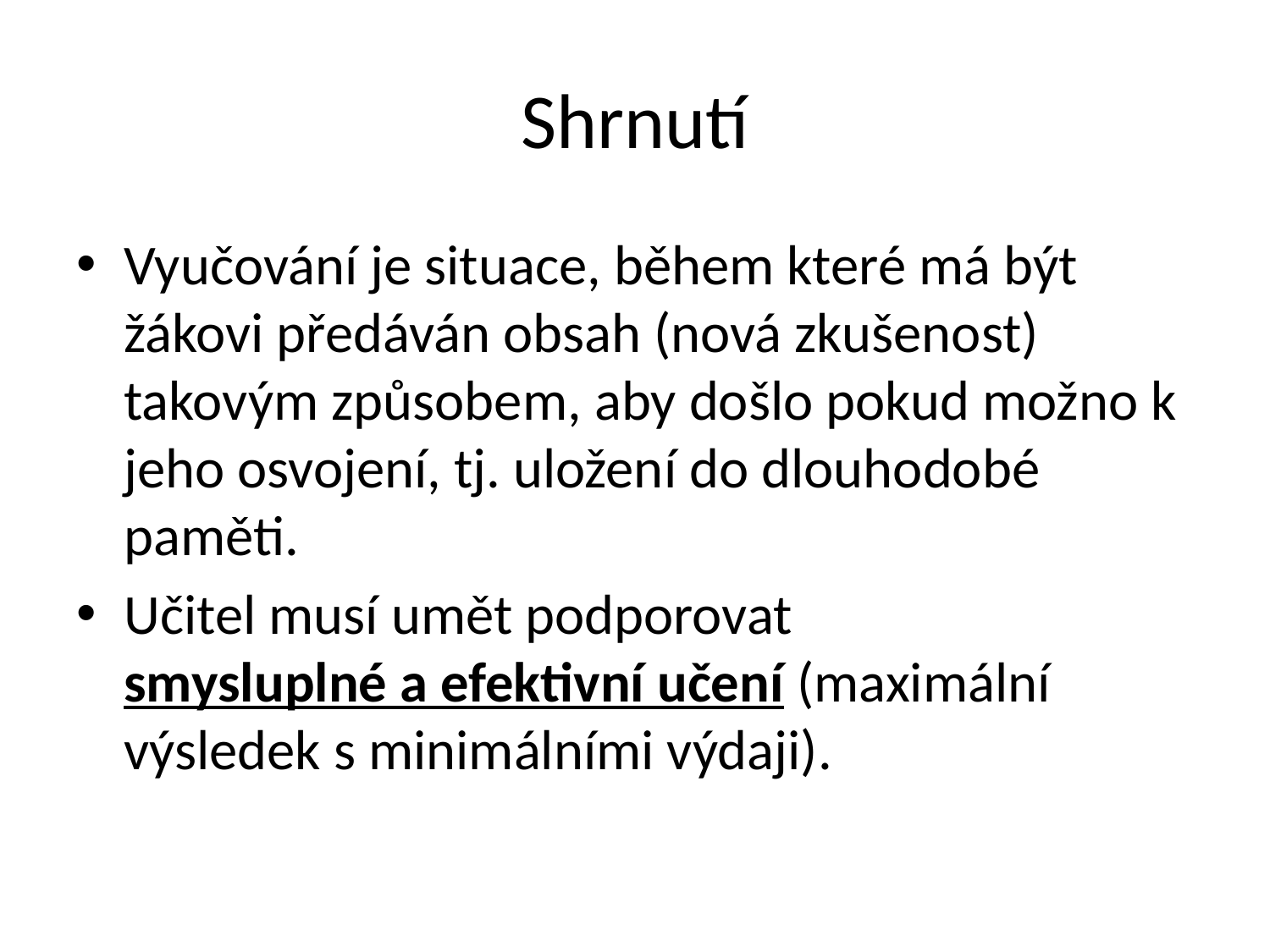

# Shrnutí
Vyučování je situace, během které má být žákovi předáván obsah (nová zkušenost) takovým způsobem, aby došlo pokud možno k jeho osvojení, tj. uložení do dlouhodobé paměti.
Učitel musí umět podporovat
smysluplné a efektivní učení (maximální výsledek s minimálními výdaji).